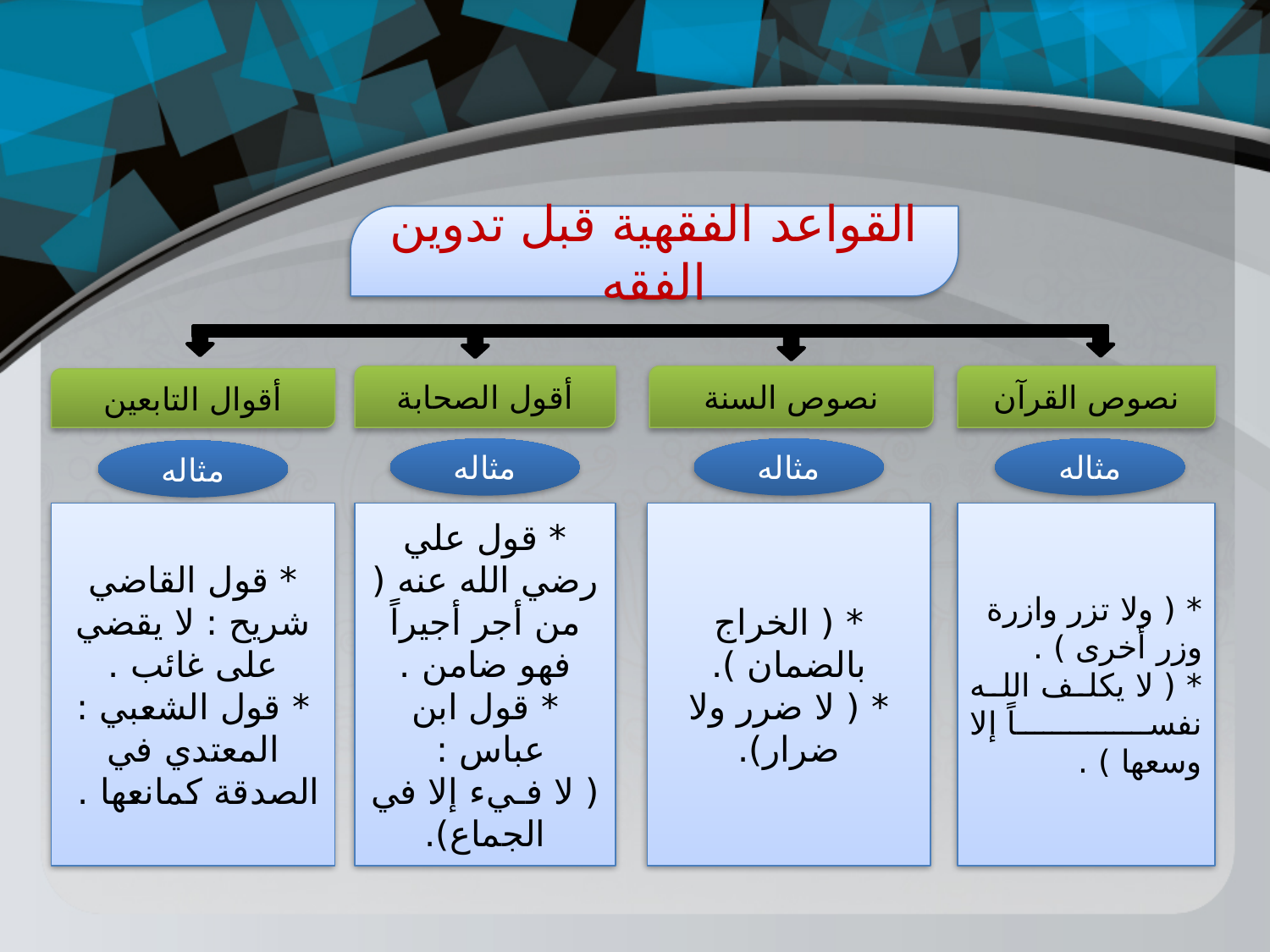

القواعد الفقهية قبل تدوين الفقه

أقول الصحابة
نصوص السنة
نصوص القرآن
أقوال التابعين
مثاله
مثاله
مثاله
مثاله
* قول القاضي شريح : لا يقضي على غائب .
* قول الشعبي : المعتدي في الصدقة كمانعها .
* قول علي رضي الله عنه ( من أجر أجيراً فهو ضامن .
* قول ابن عباس :
( لا فـيء إلا في الجماع).
* ( الخراج بالضمان ).
* ( لا ضرر ولا ضرار).
* ( ولا تزر وازرة وزر أخرى ) .
* ( لا يكلف الله نفساً إلا وسعها ) .